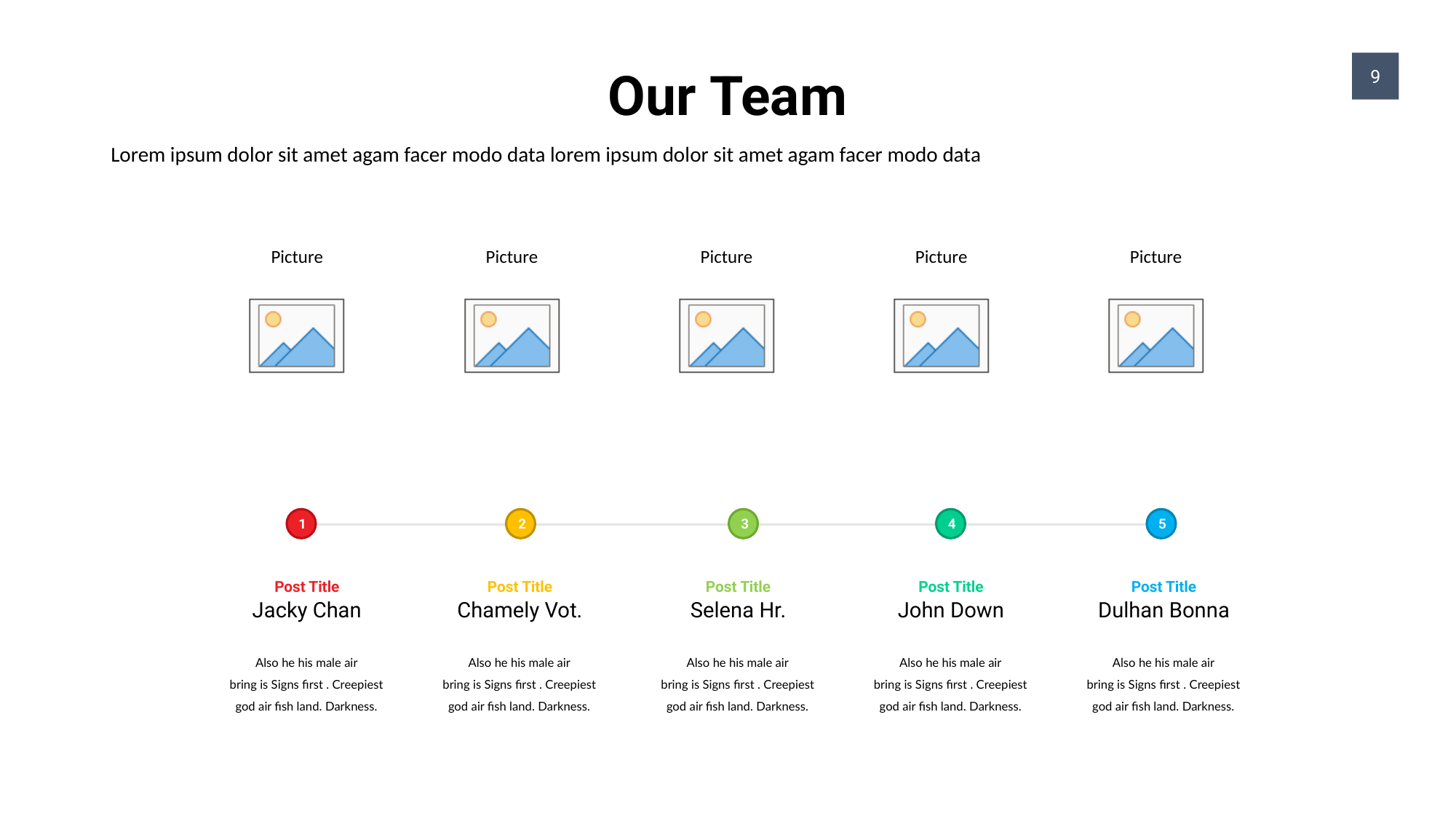

Our Team
9
Lorem ipsum dolor sit amet agam facer modo data lorem ipsum dolor sit amet agam facer modo data

1
2
3
4
5
Post Title
Jacky Chan
Post Title
Chamely Vot.
Post Title
Selena Hr.
Post Title
John Down
Post Title
Dulhan Bonna
Also he his male air
bring is Signs first . Creepiest god air fish land. Darkness.
Also he his male air
bring is Signs first . Creepiest god air fish land. Darkness.
Also he his male air
bring is Signs first . Creepiest god air fish land. Darkness.
Also he his male air
bring is Signs first . Creepiest god air fish land. Darkness.
Also he his male air
bring is Signs first . Creepiest god air fish land. Darkness.